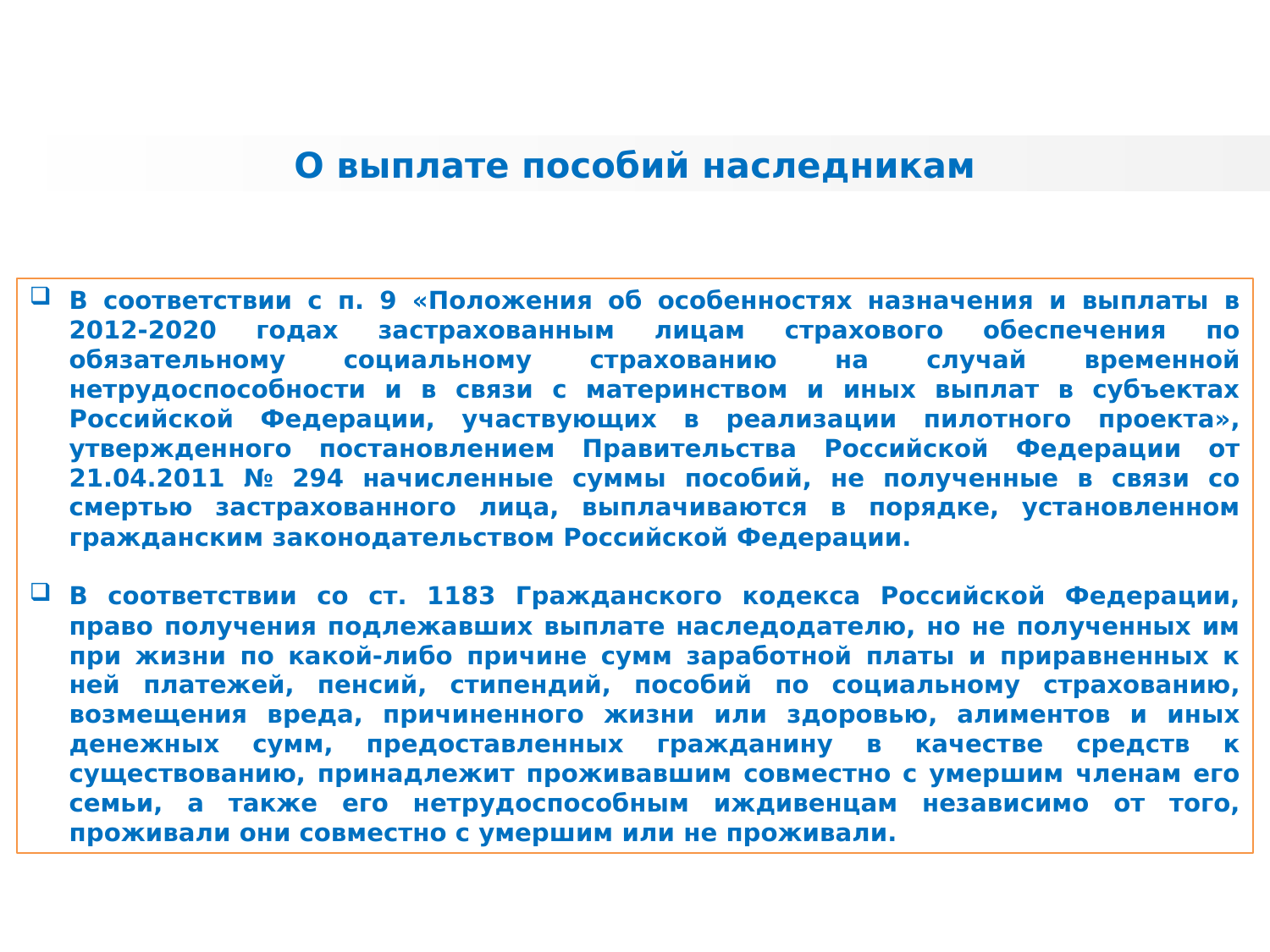

О выплате пособий наследникам
В соответствии с п. 9 «Положения об особенностях назначения и выплаты в 2012-2020 годах застрахованным лицам страхового обеспечения по обязательному социальному страхованию на случай временной нетрудоспособности и в связи с материнством и иных выплат в субъектах Российской Федерации, участвующих в реализации пилотного проекта», утвержденного постановлением Правительства Российской Федерации от 21.04.2011 № 294 начисленные суммы пособий, не полученные в связи со смертью застрахованного лица, выплачиваются в порядке, установленном гражданским законодательством Российской Федерации.

В соответствии со ст. 1183 Гражданского кодекса Российской Федерации, право получения подлежавших выплате наследодателю, но не полученных им при жизни по какой-либо причине сумм заработной платы и приравненных к ней платежей, пенсий, стипендий, пособий по социальному страхованию, возмещения вреда, причиненного жизни или здоровью, алиментов и иных денежных сумм, предоставленных гражданину в качестве средств к существованию, принадлежит проживавшим совместно с умершим членам его семьи, а также его нетрудоспособным иждивенцам независимо от того, проживали они совместно с умершим или не проживали.